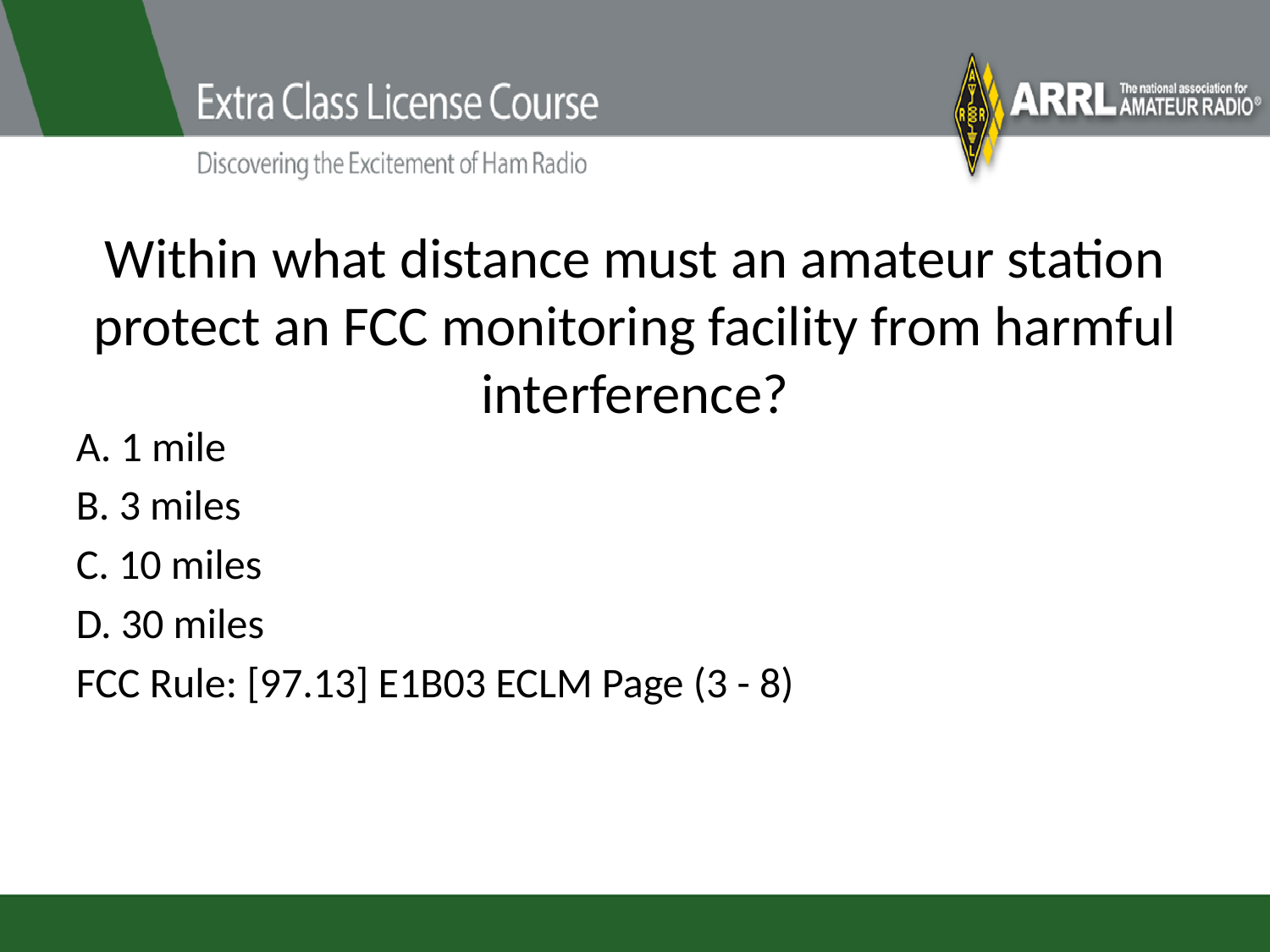

# Within what distance must an amateur station protect an FCC monitoring facility from harmful interference?
A. 1 mile
B. 3 miles
C. 10 miles
D. 30 miles
FCC Rule: [97.13] E1B03 ECLM Page (3 - 8)